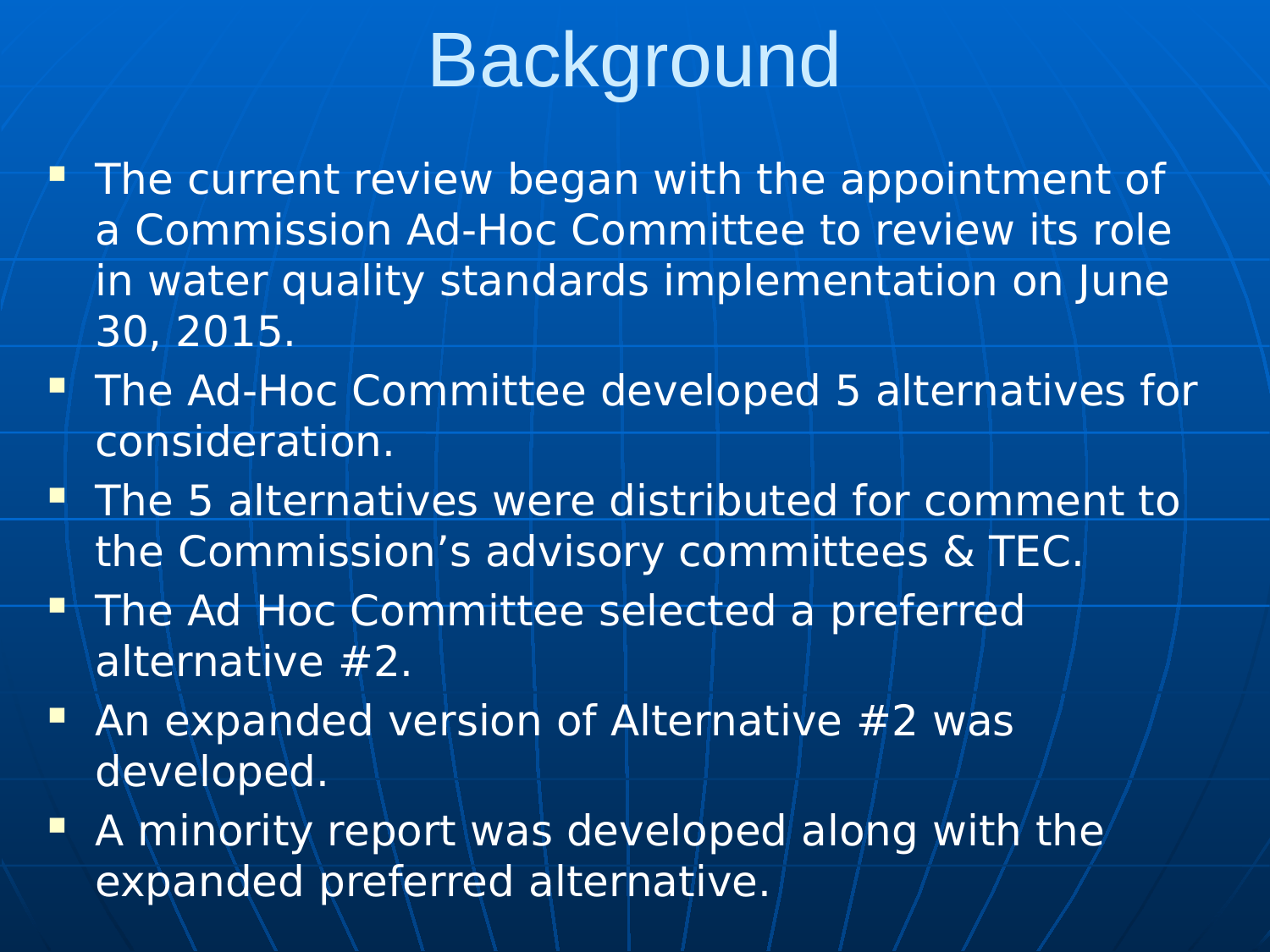

# Background
The current review began with the appointment of a Commission Ad-Hoc Committee to review its role in water quality standards implementation on June 30, 2015.
The Ad-Hoc Committee developed 5 alternatives for consideration.
The 5 alternatives were distributed for comment to the Commission’s advisory committees & TEC.
The Ad Hoc Committee selected a preferred alternative #2.
An expanded version of Alternative #2 was developed.
A minority report was developed along with the expanded preferred alternative.